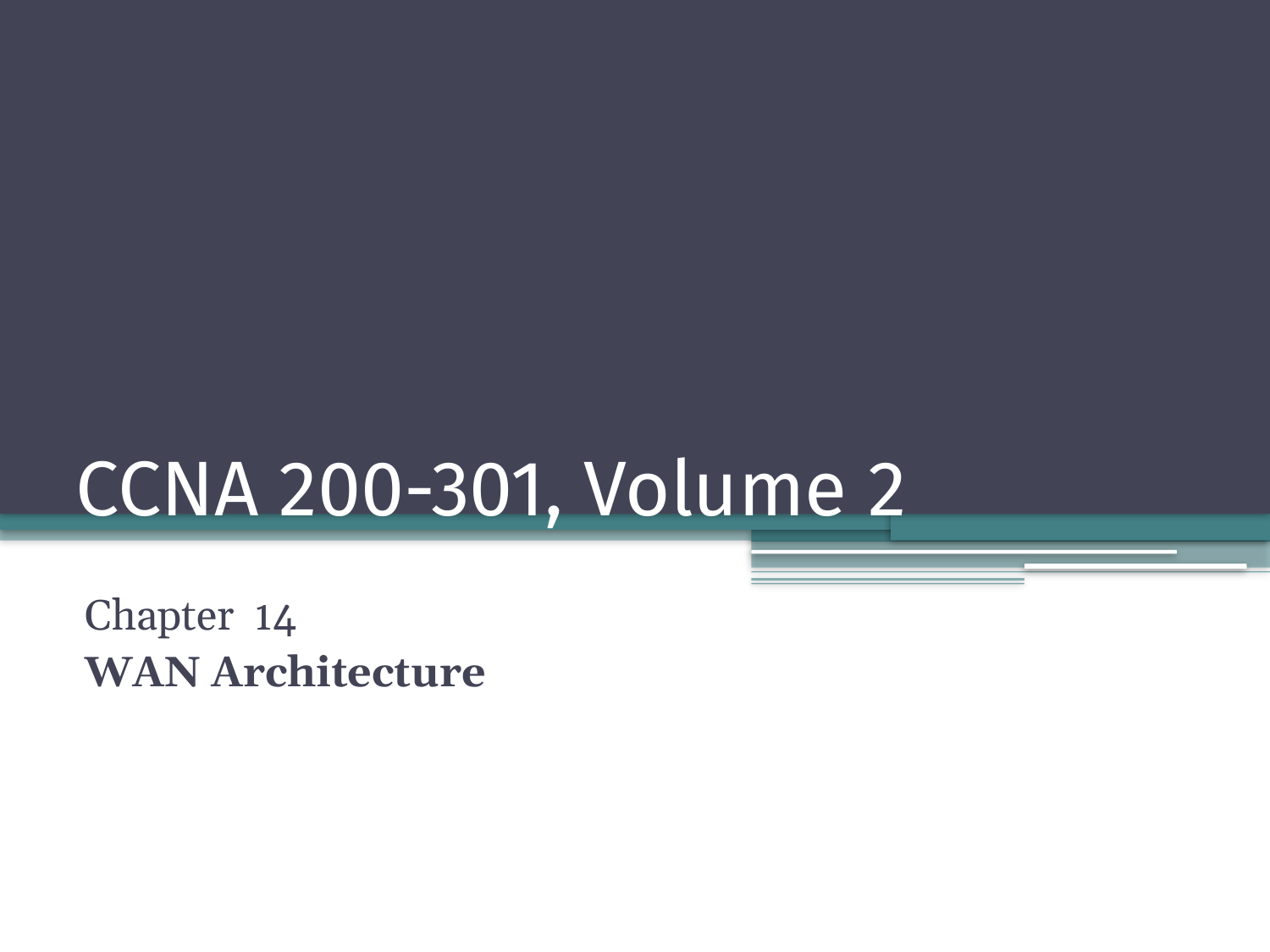

# CCNA 200-301, Volume 2
Chapter  14
WAN Architecture